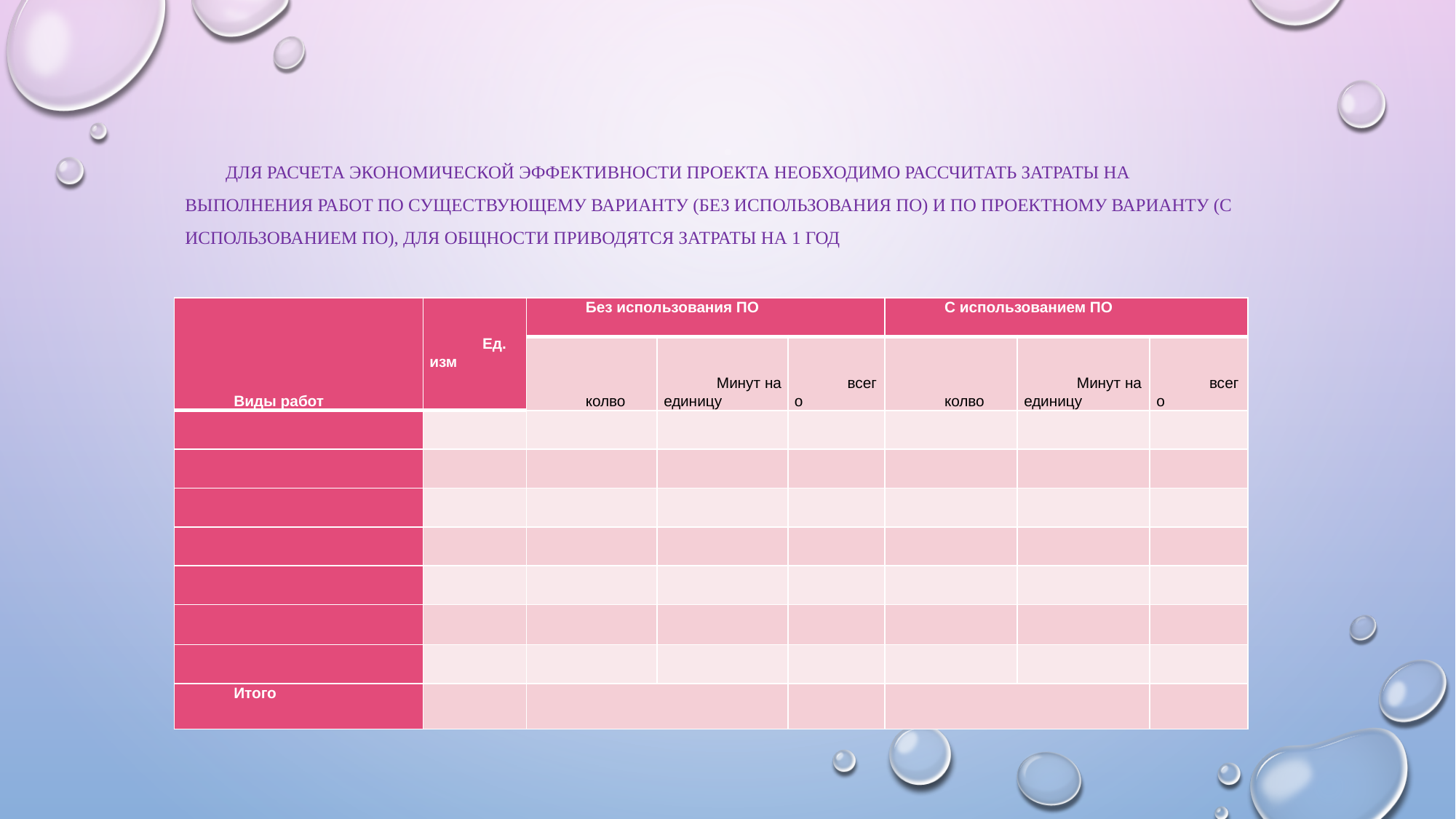

# Для расчета экономической эффективности проекта необходимо рассчитать затраты на выполнения работ по существующему варианту (без использования ПО) и по проектному варианту (с использованием ПО), Для общности приводятся затраты на 1 год
| Виды работ | Ед. изм | Без использования ПО |  |  | С использованием ПО |  |  |
| --- | --- | --- | --- | --- | --- | --- | --- |
|  |  | колво | Минут на единицу | всего | колво | Минут на единицу | всего |
|  |  |  |  |  |  |  |  |
|  |  |  |  |  |  |  |  |
|  |  |  |  |  |  |  |  |
|  |  |  |  |  |  |  |  |
|  |  |  |  |  |  |  |  |
|  |  |  |  |  |  |  |  |
|  |  |  |  |  |  |  |  |
| Итого |  |  |  |  |  |  |  |